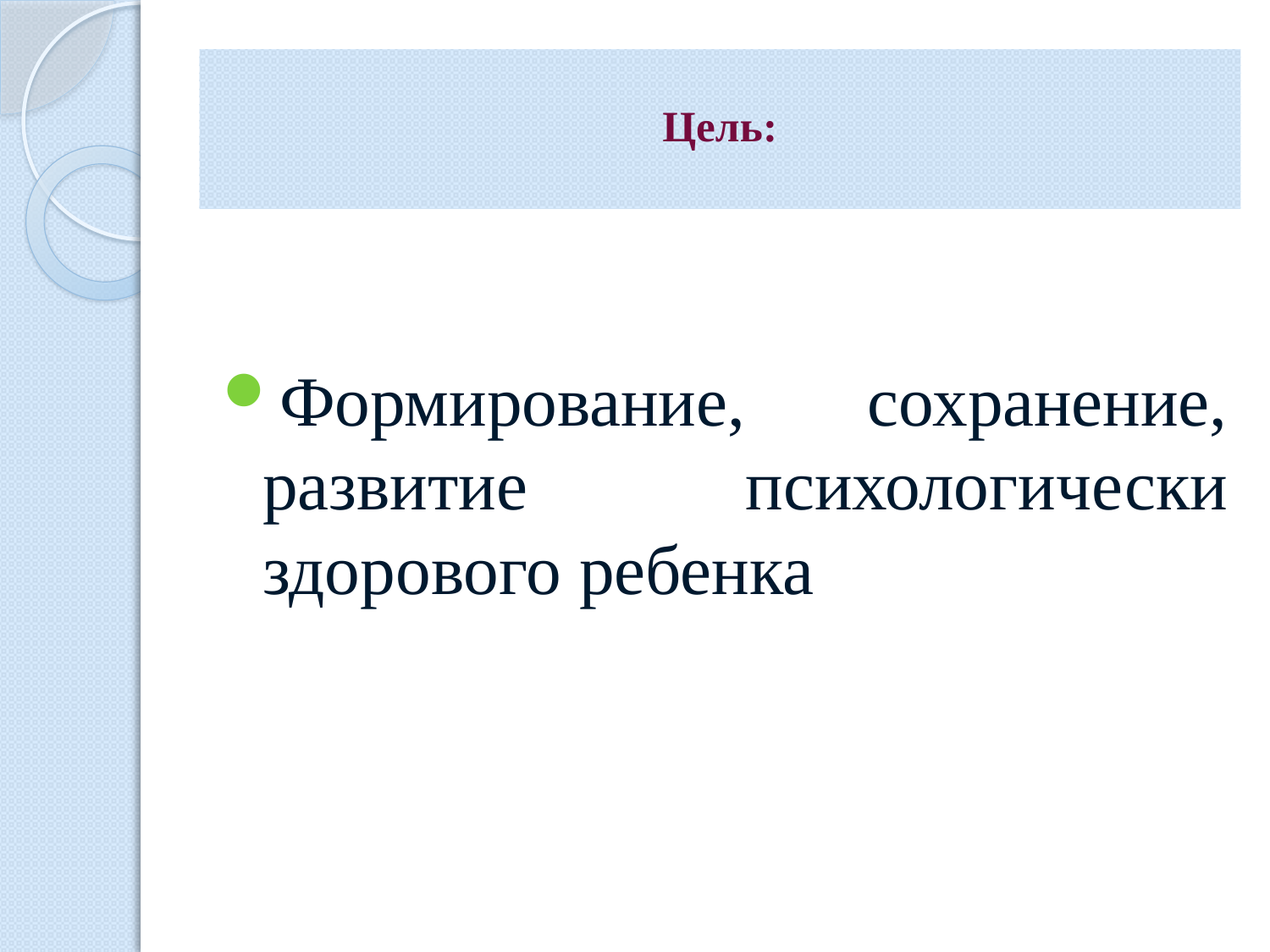

# Цель:

Формирование, сохранение, развитие психологически здорового ребенка